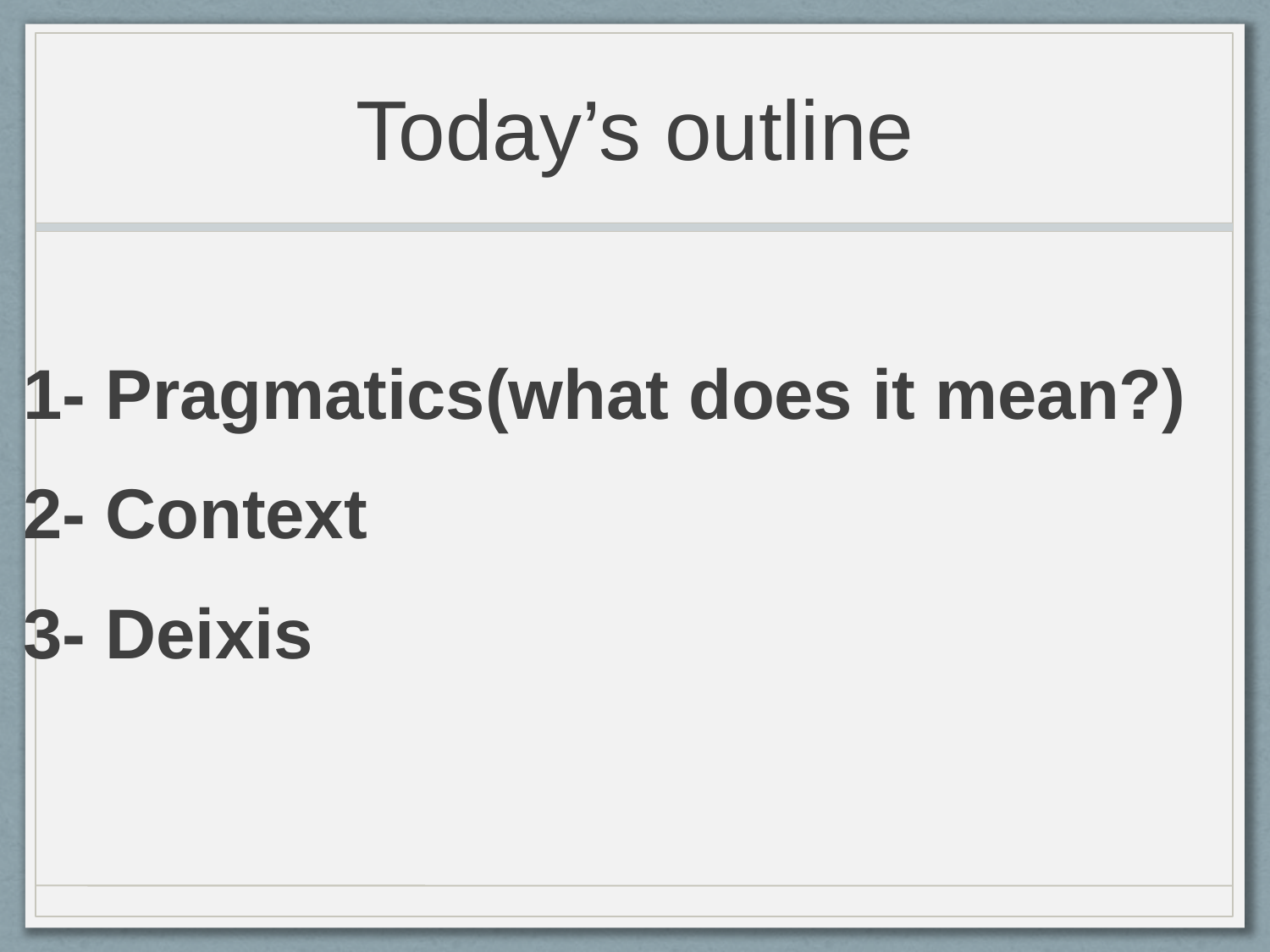

# Today’s outline

1- Pragmatics(what does it mean?)
2- Context
3- Deixis